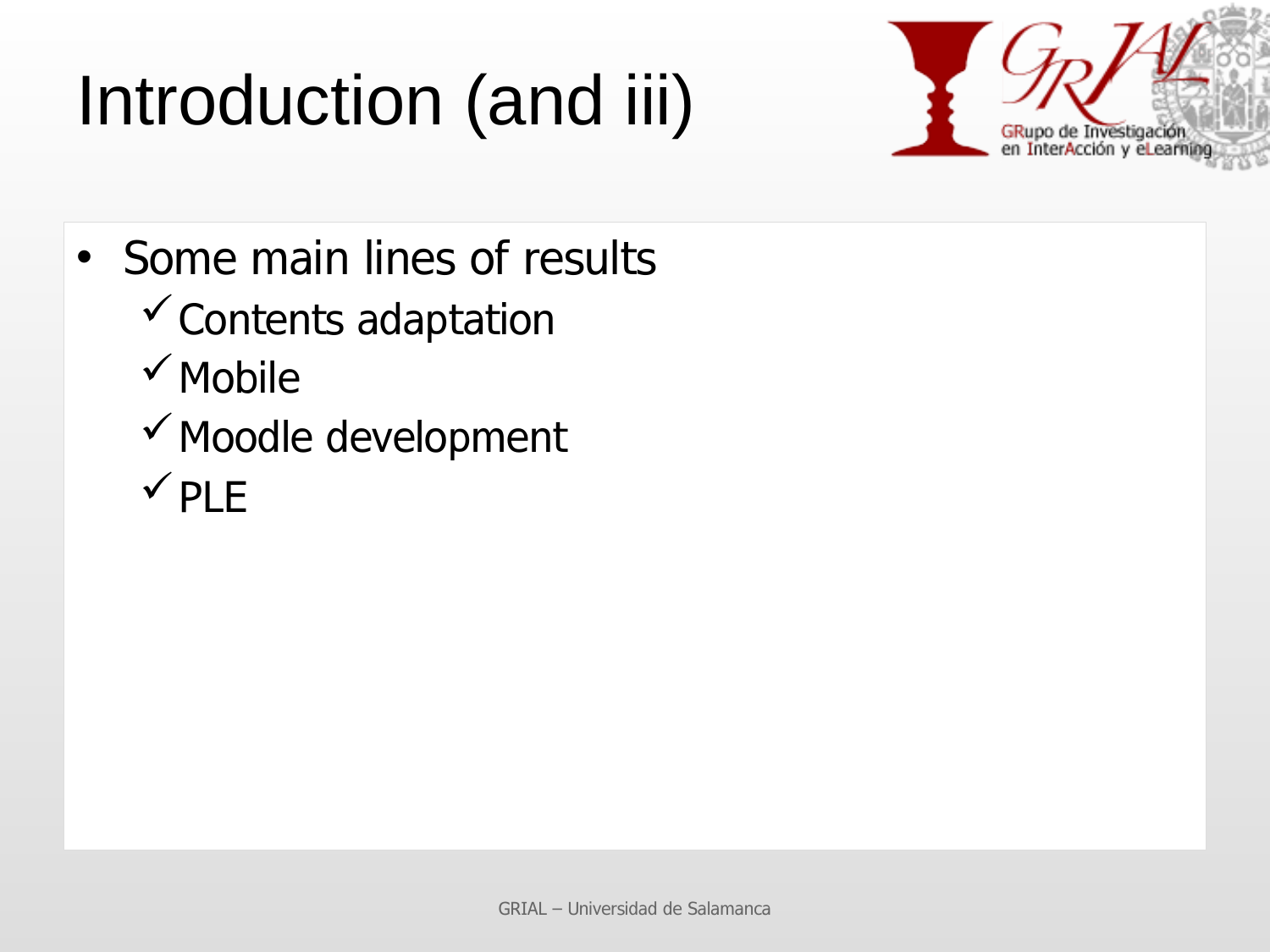

# Introduction (and iii)
Some main lines of results
Contents adaptation
Mobile
Moodle development
PLE

GRIAL – Universidad de Salamanca